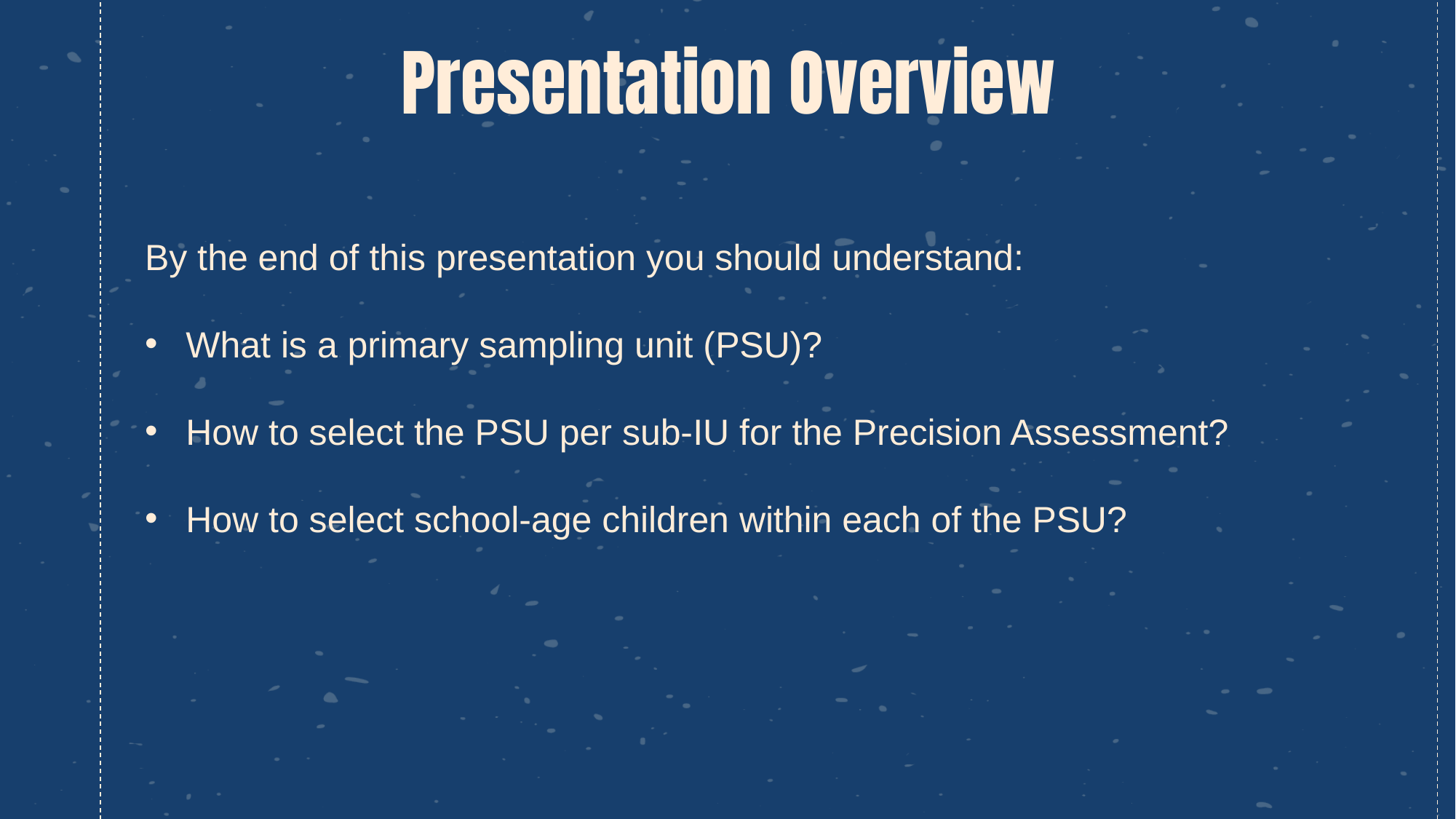

# Presentation Overview
By the end of this presentation you should understand:
What is a primary sampling unit (PSU)?
How to select the PSU per sub-IU for the Precision Assessment?
How to select school-age children within each of the PSU?